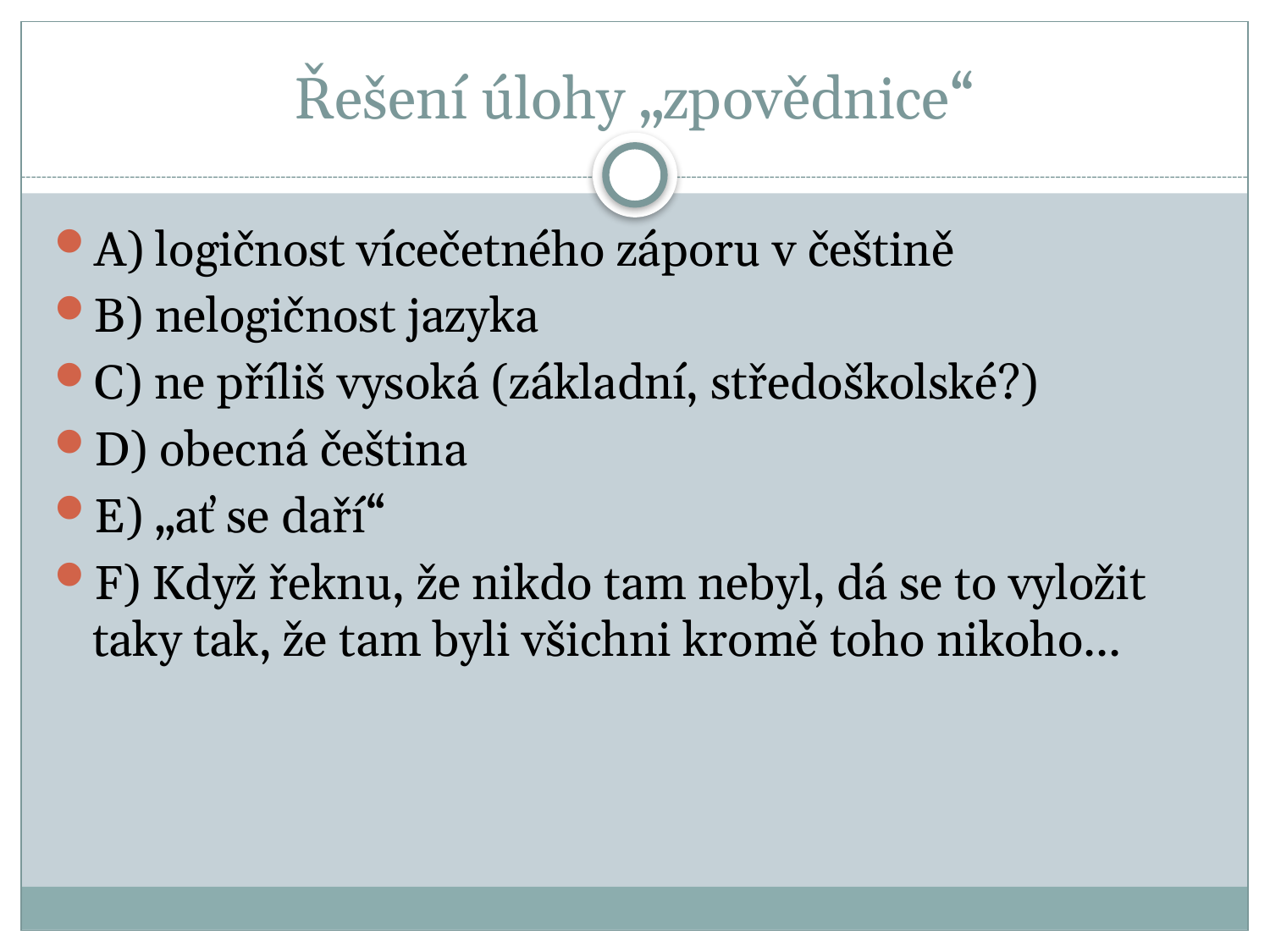

# Řešení úlohy „zpovědnice“
A) logičnost vícečetného záporu v češtině
B) nelogičnost jazyka
C) ne příliš vysoká (základní, středoškolské?)
D) obecná čeština
E) „ať se daří“
F) Když řeknu, že nikdo tam nebyl, dá se to vyložit taky tak, že tam byli všichni kromě toho nikoho...